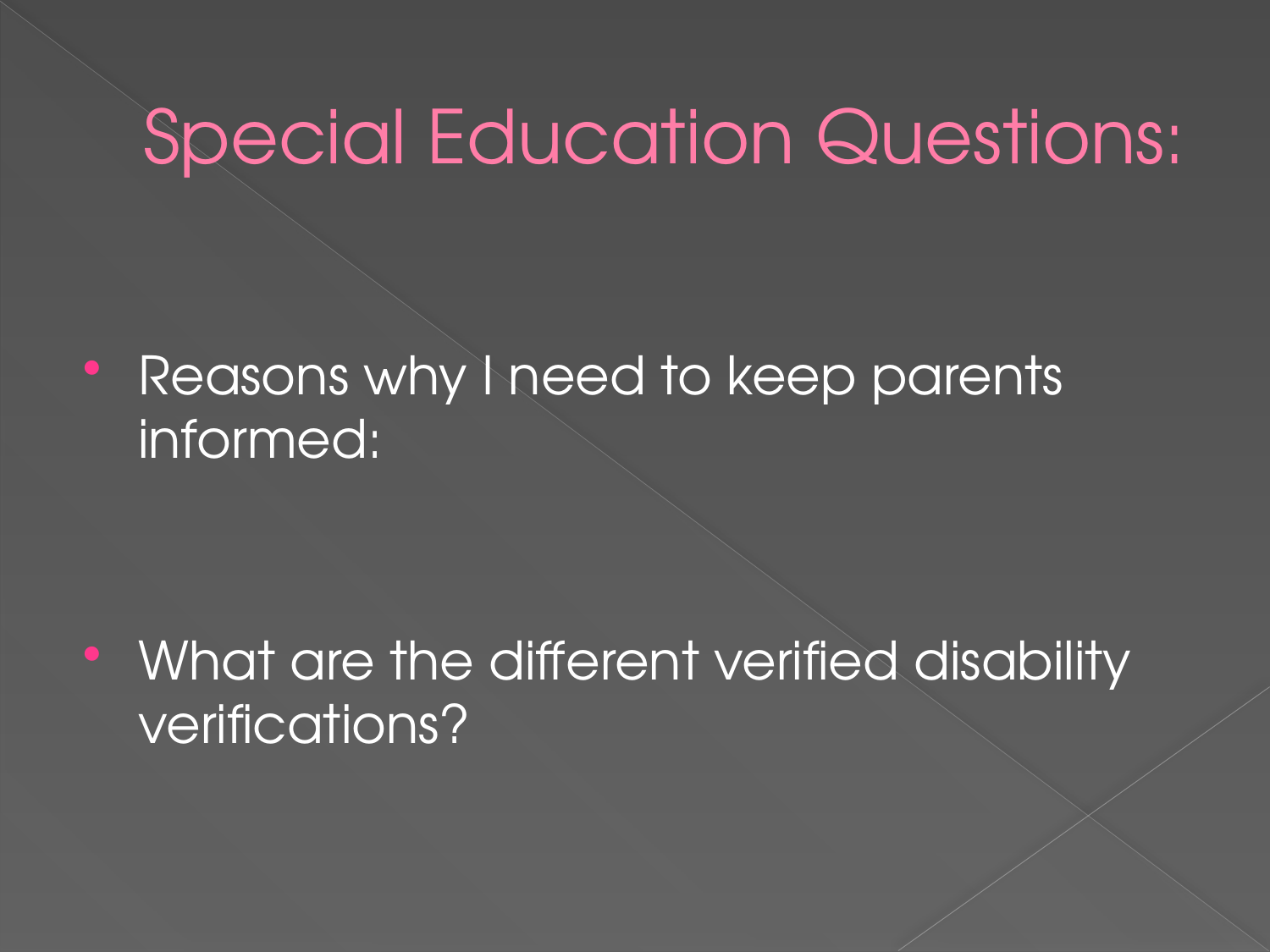

# Special Education Questions:

Reasons why I need to keep parents informed:

What are the different verified disability verifications?